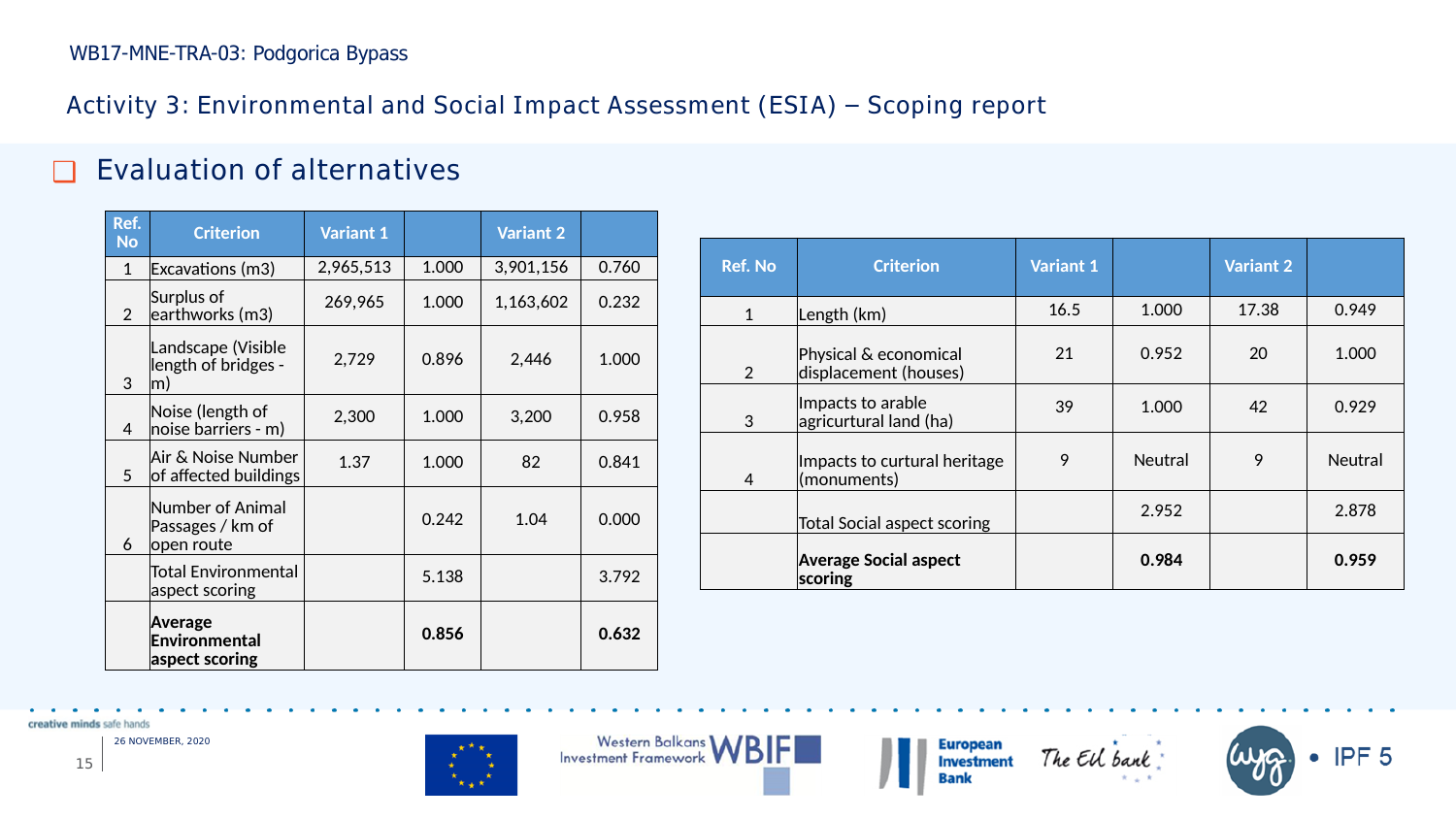

WB17-MNE-TRA-03: Podgorica Bypass
# Activity 3: Environmental and Social Impact Assessment (ESIA) – Scoping report
  Evaluation of alternatives

| Ref. No | Criterion | Variant 1 |  | Variant 2 |  |
| --- | --- | --- | --- | --- | --- |
| 1 | Excavations (m3) | 2,965,513 | 1.000 | 3,901,156 | 0.760 |
| 2 | Surplus of earthworks (m3) | 269,965 | 1.000 | 1,163,602 | 0.232 |
| 3 | Landscape (Visible length of bridges - m) | 2,729 | 0.896 | 2,446 | 1.000 |
| 4 | Noise (length of noise barriers - m) | 2,300 | 1.000 | 3,200 | 0.958 |
| 5 | Air & Noise Number of affected buildings | 1.37 | 1.000 | 82 | 0.841 |
| 6 | Number of Animal Passages / km of open route |  | 0.242 | 1.04 | 0.000 |
|  | Total Environmental aspect scoring |  | 5.138 |  | 3.792 |
|  | Average Environmental aspect scoring |  | 0.856 |  | 0.632 |
| Ref. No | Criterion | Variant 1 |  | Variant 2 |  |
| --- | --- | --- | --- | --- | --- |
| 1 | Length (km) | 16.5 | 1.000 | 17.38 | 0.949 |
| 2 | Physical & economical displacement (houses) | 21 | 0.952 | 20 | 1.000 |
| 3 | Impacts to arable agricurtural land (ha) | 39 | 1.000 | 42 | 0.929 |
| 4 | Impacts to curtural heritage (monuments) | 9 | Neutral | 9 | Neutral |
|  | Total Social aspect scoring |  | 2.952 |  | 2.878 |
|  | Average Social aspect scoring |  | 0.984 |  | 0.959 |
15
26 NOVEMBER, 2020